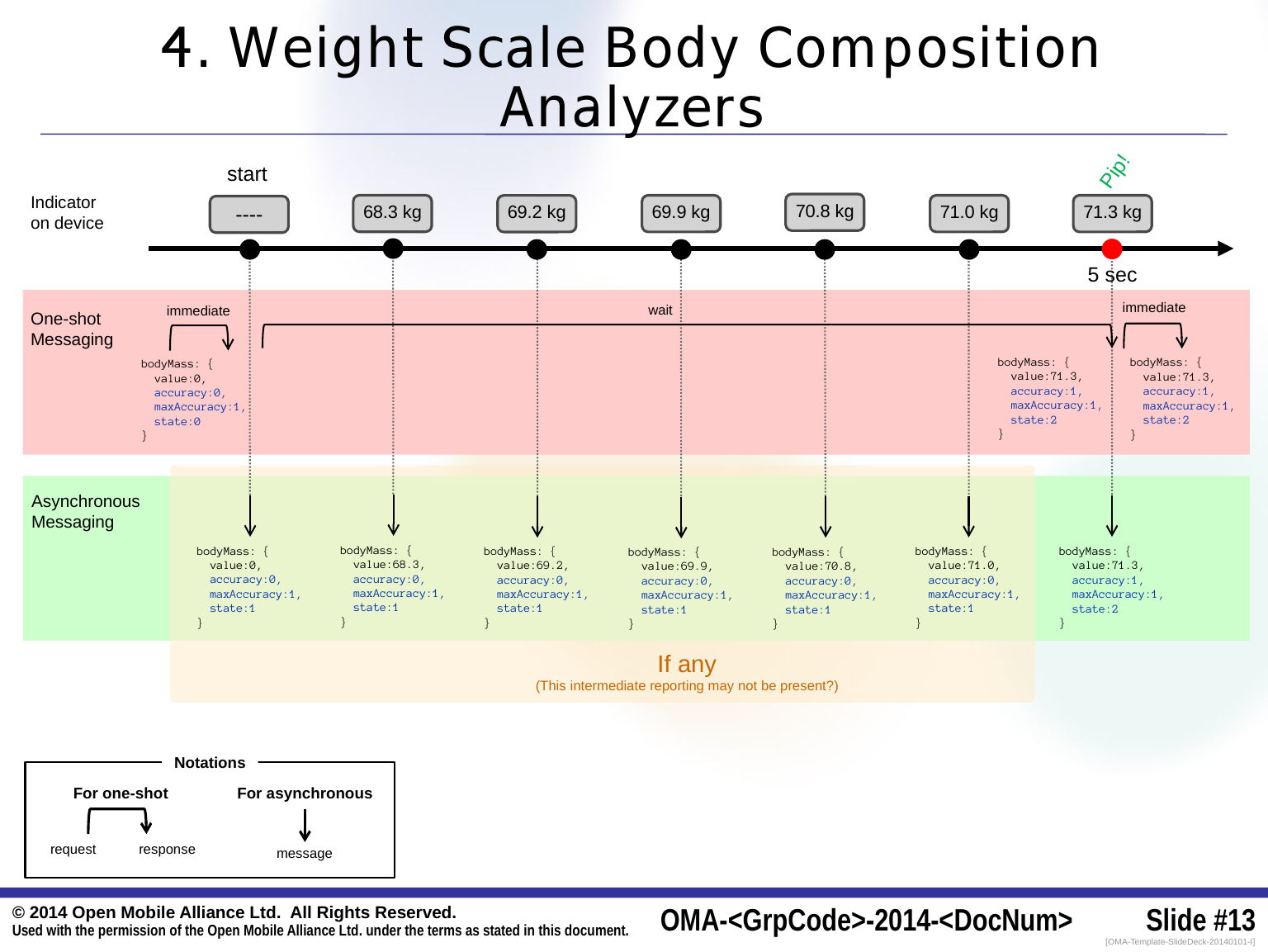

# 4. Weight Scale Body Composition Analyzers
Pip!
start
Indicator
on device
70.8 kg
68.3 kg
69.9 kg
71.0 kg
71.3 kg
69.2 kg
----

5 sec

immediate
wait
immediate
One-shot
Messaging

bodyMass: {
  value:71.3,
  accuracy:1,
  maxAccuracy:1,
  state:2
}
bodyMass: {
  value:71.3,
  accuracy:1,
  maxAccuracy:1,
  state:2
}
bodyMass: {
  value:0,
  accuracy:0,
  maxAccuracy:1,
  state:0
}

Asynchronous
Messaging
bodyMass: {
  value:68.3,
  accuracy:0,
  maxAccuracy:1,
  state:1
}
bodyMass: {
  value:0,
  accuracy:0,
  maxAccuracy:1,
  state:1
}
bodyMass: {
  value:69.2,
  accuracy:0,
  maxAccuracy:1,
  state:1
}
bodyMass: {
  value:71.0,
  accuracy:0,
  maxAccuracy:1,
  state:1
}
bodyMass: {
  value:71.3,
  accuracy:1,
  maxAccuracy:1,
  state:2
}
bodyMass: {
  value:70.8,
  accuracy:0,
  maxAccuracy:1,
  state:1
}
bodyMass: {
  value:69.9,
  accuracy:0,
  maxAccuracy:1,
  state:1
}
If any
(This intermediate reporting may not be present?)
Notations

For one-shot
For asynchronous

request
response
message